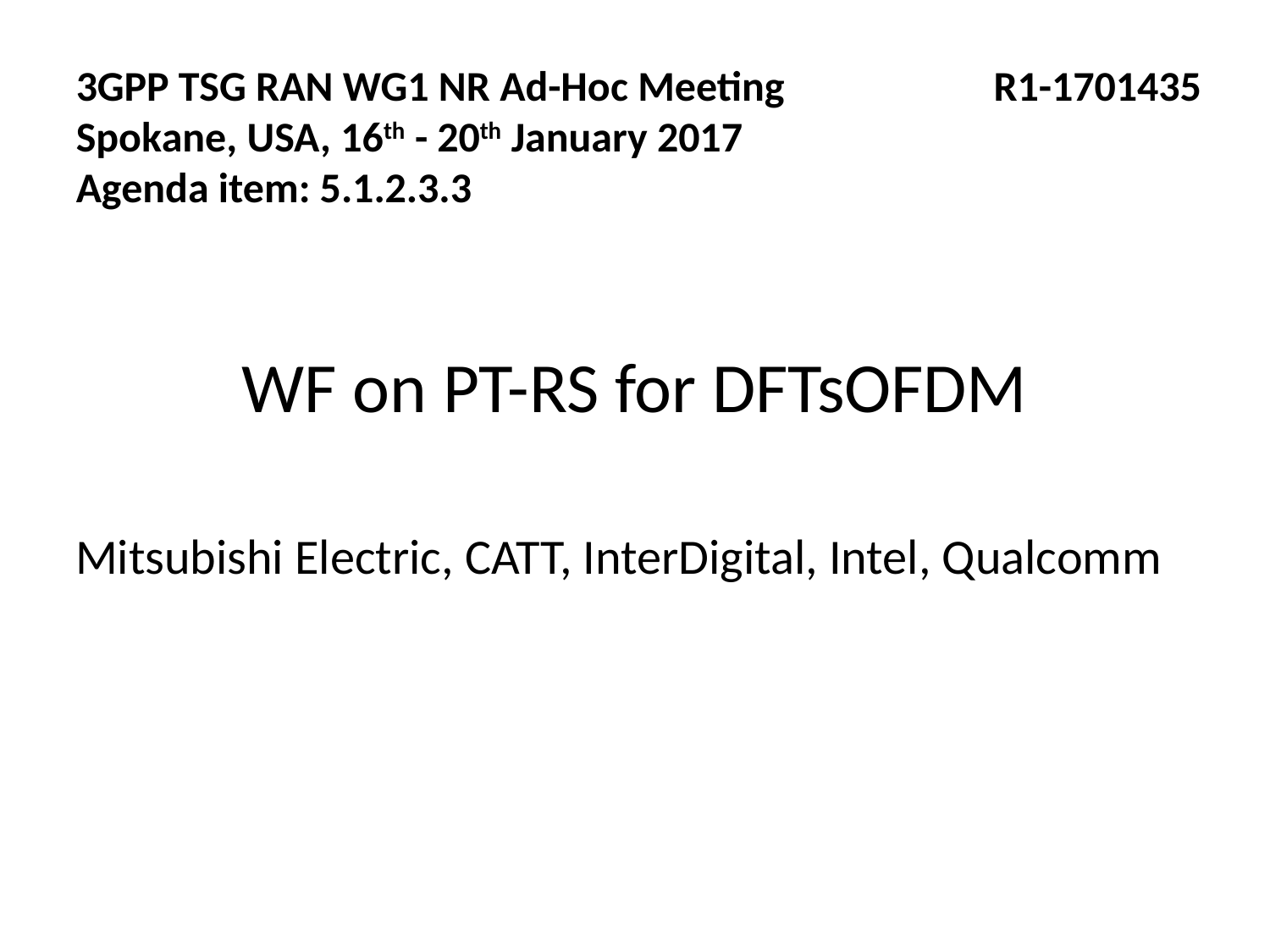

3GPP TSG RAN WG1 NR Ad-Hoc Meeting		   R1-1701435 Spokane, USA, 16th - 20th January 2017
Agenda item: 5.1.2.3.3
WF on PT-RS for DFTsOFDM
Mitsubishi Electric, CATT, InterDigital, Intel, Qualcomm